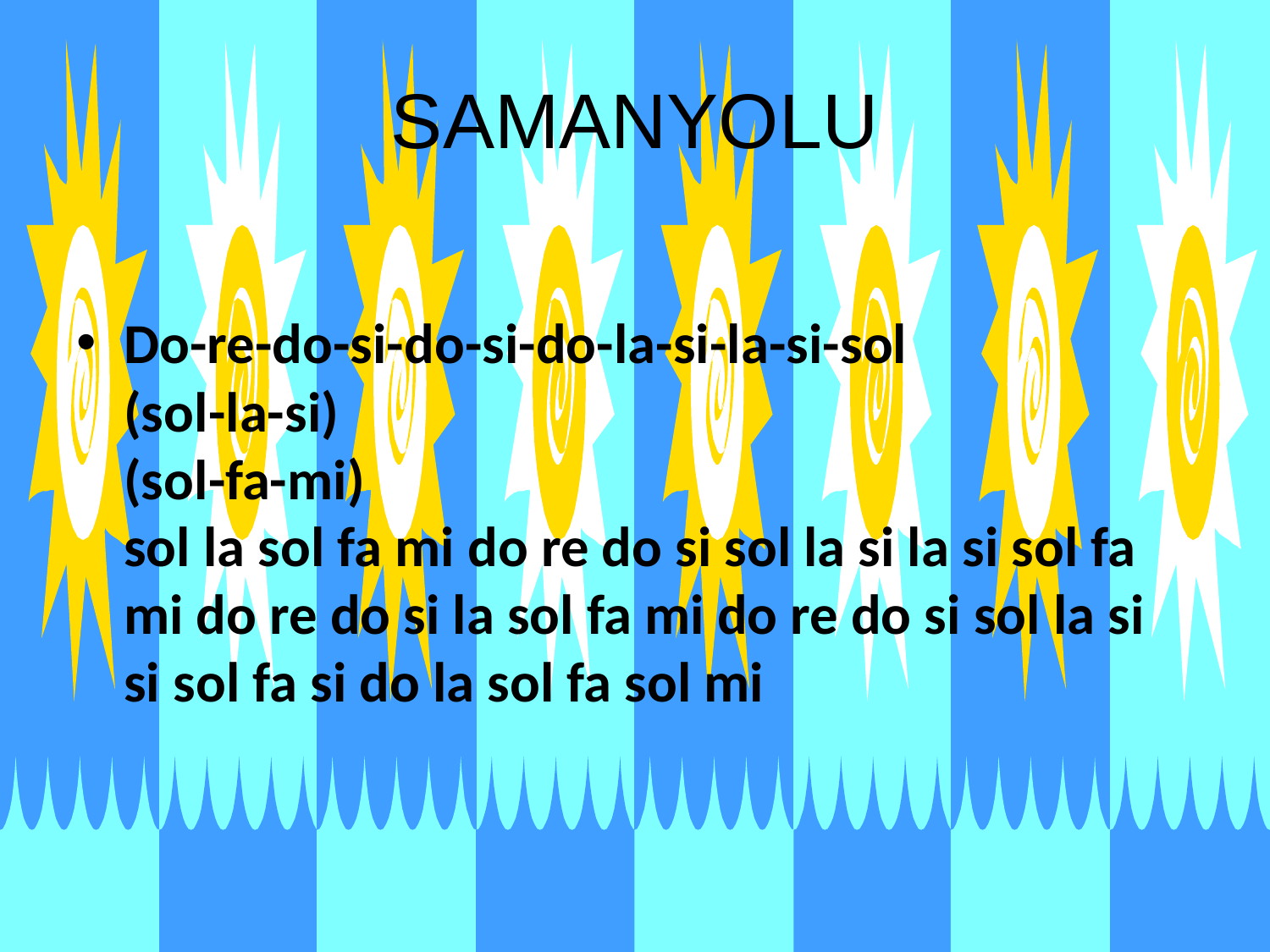

# SAMANYOLU

Do-re-do-si-do-si-do-la-si-la-si-sol
(sol-la-si)
(sol-fa-mi)
sol la sol fa mi do re do si sol la si la si sol fa mi do re do si la sol fa mi do re do si sol la si si sol fa si do la sol fa sol mi